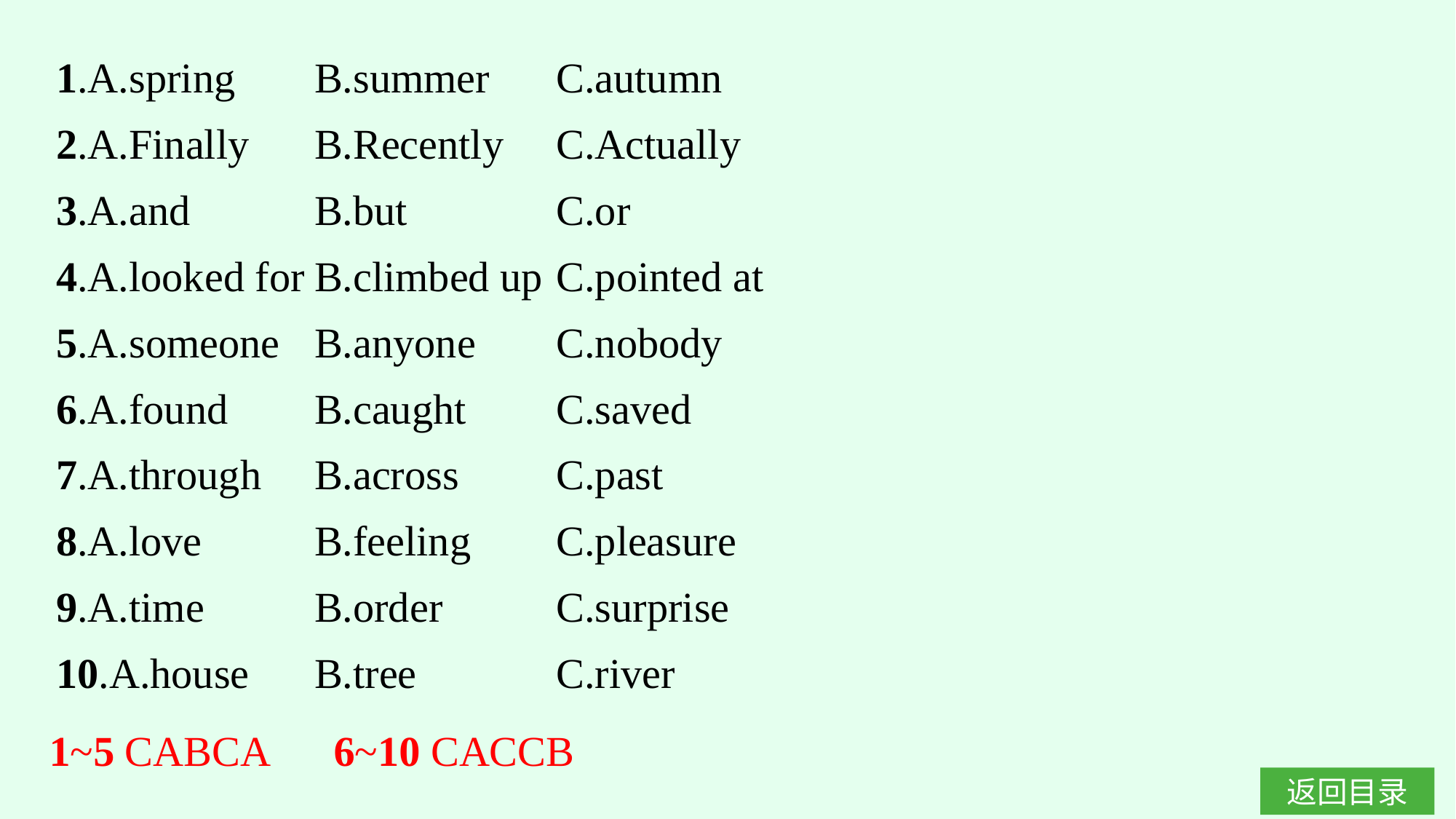

1.A.spring	B.summer	C.autumn
2.A.Finally	B.Recently	C.Actually
3.A.and		B.but		C.or
4.A.looked for	B.climbed up	C.pointed at
5.A.someone	B.anyone	C.nobody
6.A.found	B.caught	C.saved
7.A.through	B.across	C.past
8.A.love	B.feeling	C.pleasure
9.A.time	B.order	C.surprise
10.A.house	B.tree		C.river
1~5 CABCA　6~10 CACCB